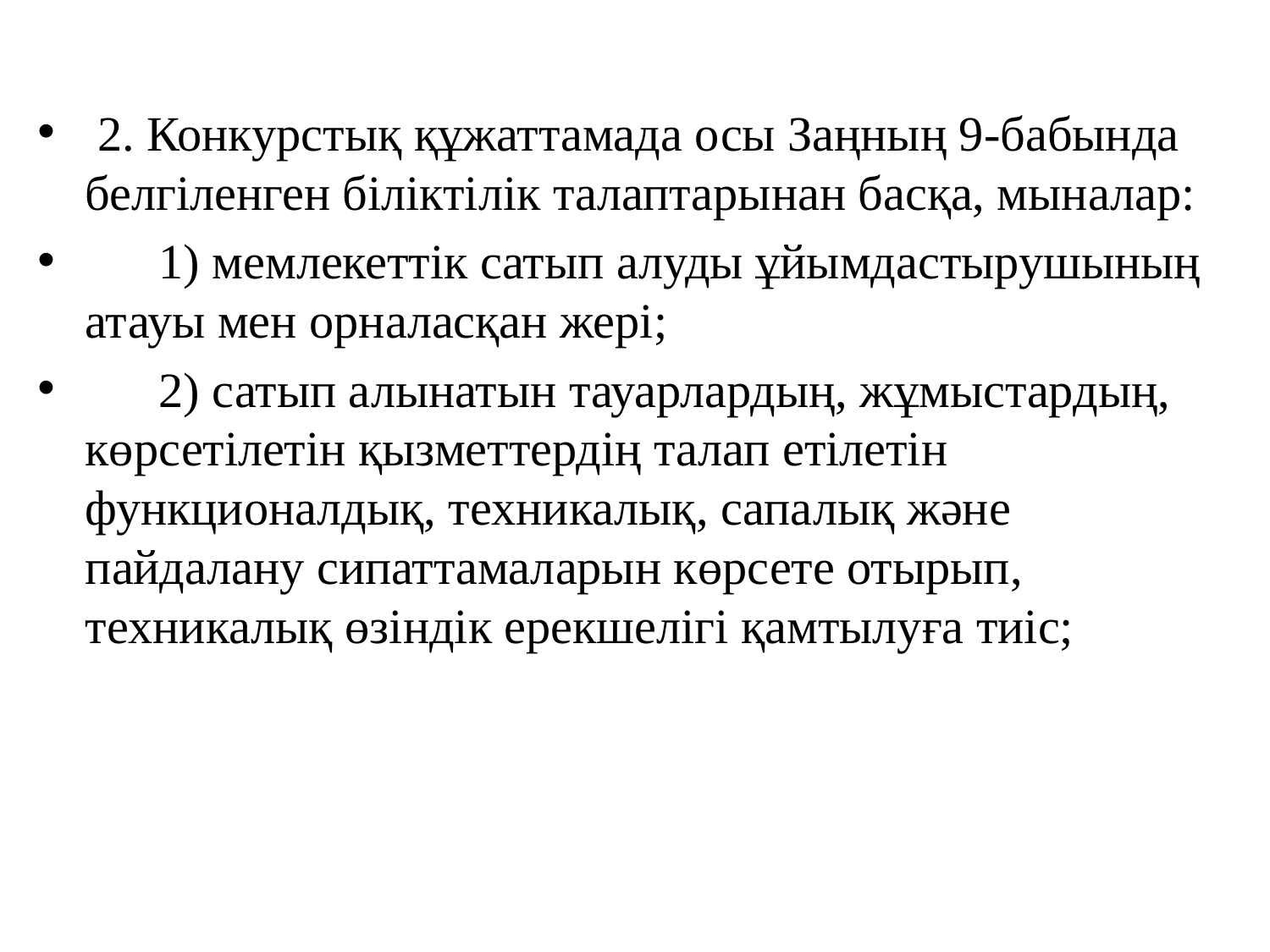

2. Конкурстық құжаттамада осы Заңның 9-бабында белгіленген біліктілік талаптарынан басқа, мыналар:
      1) мемлекеттік сатып алуды ұйымдастырушының атауы мен орналасқан жері;
      2) сатып алынатын тауарлардың, жұмыстардың, көрсетілетін қызметтердің талап етілетін функционалдық, техникалық, сапалық және пайдалану сипаттамаларын көрсете отырып, техникалық өзіндік ерекшелігі қамтылуға тиіс;